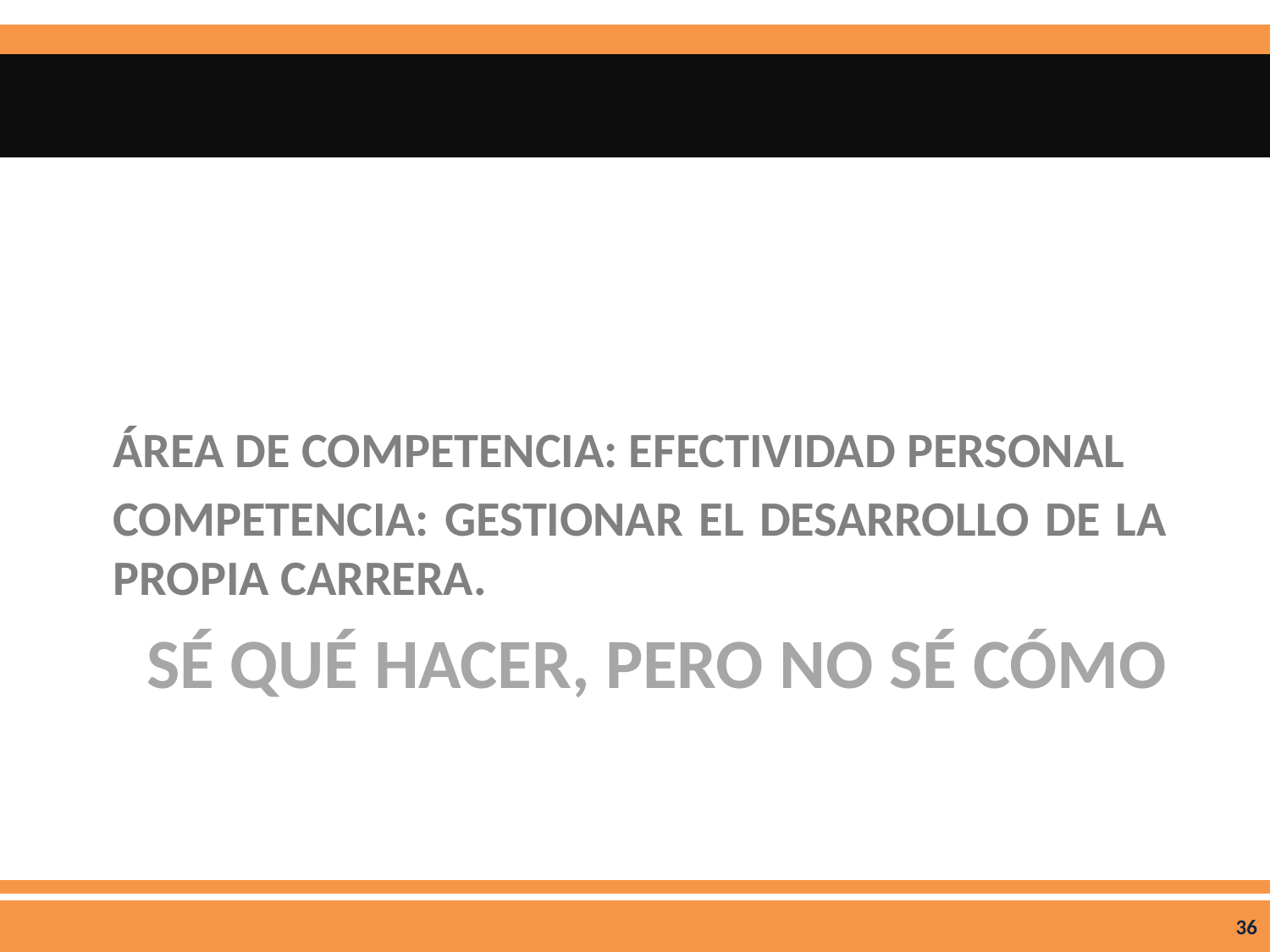

ÁREA DE COMPETENCIA: EFECTIVIDAD PERSONAL
COMPETENCIA: GESTIONAR EL DESARROLLO DE LA PROPIA CARRERA.
# Sé qué hacer, pero no sé cómo
36